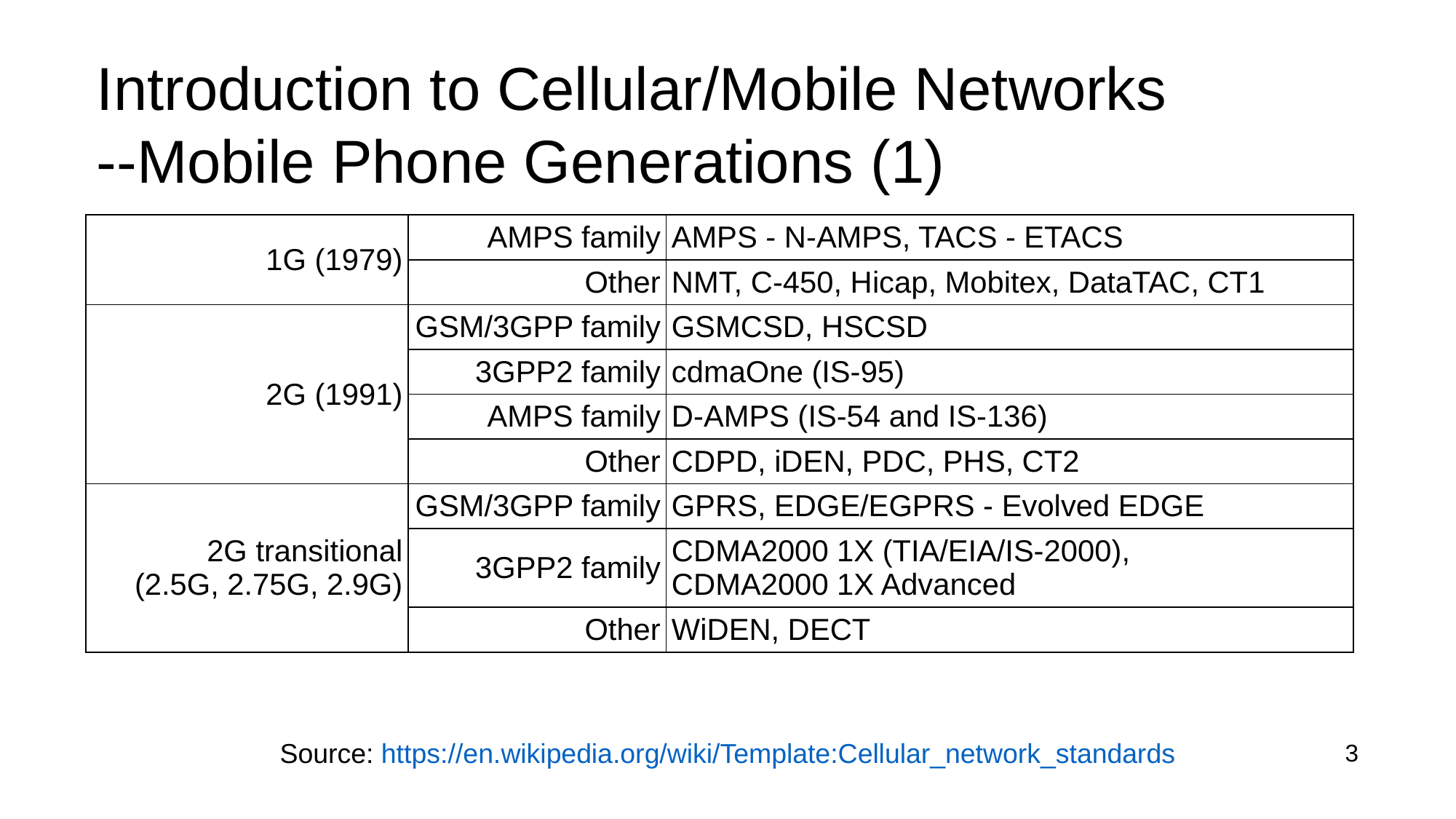

# Introduction to Cellular/Mobile Networks --Mobile Phone Generations (1)
| 1G (1979) | AMPS family | AMPS - N-AMPS, TACS - ETACS |
| --- | --- | --- |
|  | Other | NMT, C-450, Hicap, Mobitex, DataTAC, CT1 |
| 2G (1991) | GSM/3GPP family | GSMCSD, HSCSD |
|  | 3GPP2 family | cdmaOne (IS-95) |
|  | AMPS family | D-AMPS (IS-54 and IS-136) |
|  | Other | CDPD, iDEN, PDC, PHS, CT2 |
| 2G transitional (2.5G, 2.75G, 2.9G) | GSM/3GPP family | GPRS, EDGE/EGPRS - Evolved EDGE |
|  | 3GPP2 family | CDMA2000 1X (TIA/EIA/IS-2000), CDMA2000 1X Advanced |
|  | Other | WiDEN, DECT |
Source: https://en.wikipedia.org/wiki/Template:Cellular_network_standards
3